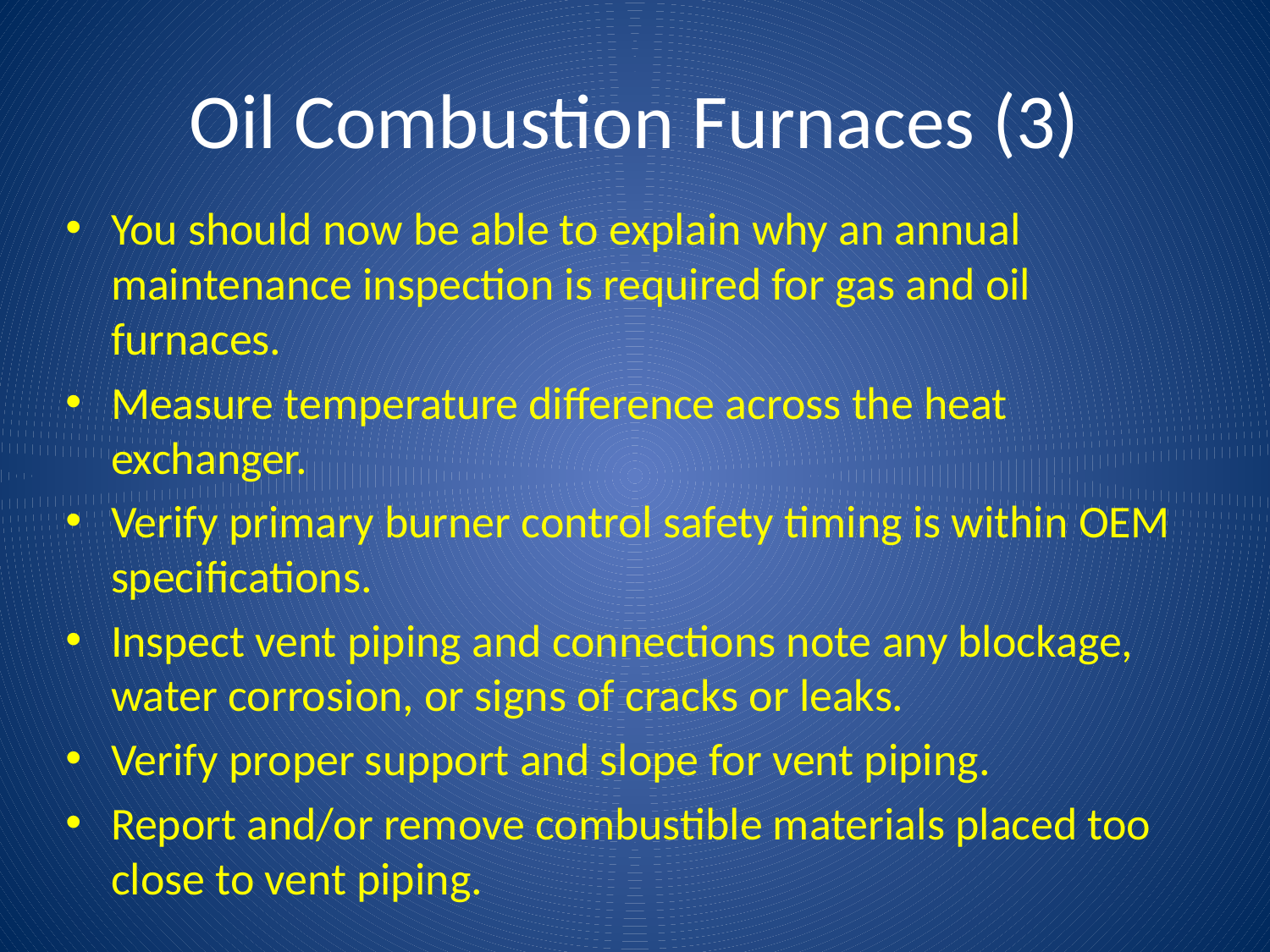

# Oil Combustion Furnaces (3)
You should now be able to explain why an annual maintenance inspection is required for gas and oil furnaces.
Measure temperature difference across the heat exchanger.
Verify primary burner control safety timing is within OEM specifications.
Inspect vent piping and connections note any blockage, water corrosion, or signs of cracks or leaks.
Verify proper support and slope for vent piping.
Report and/or remove combustible materials placed too close to vent piping.